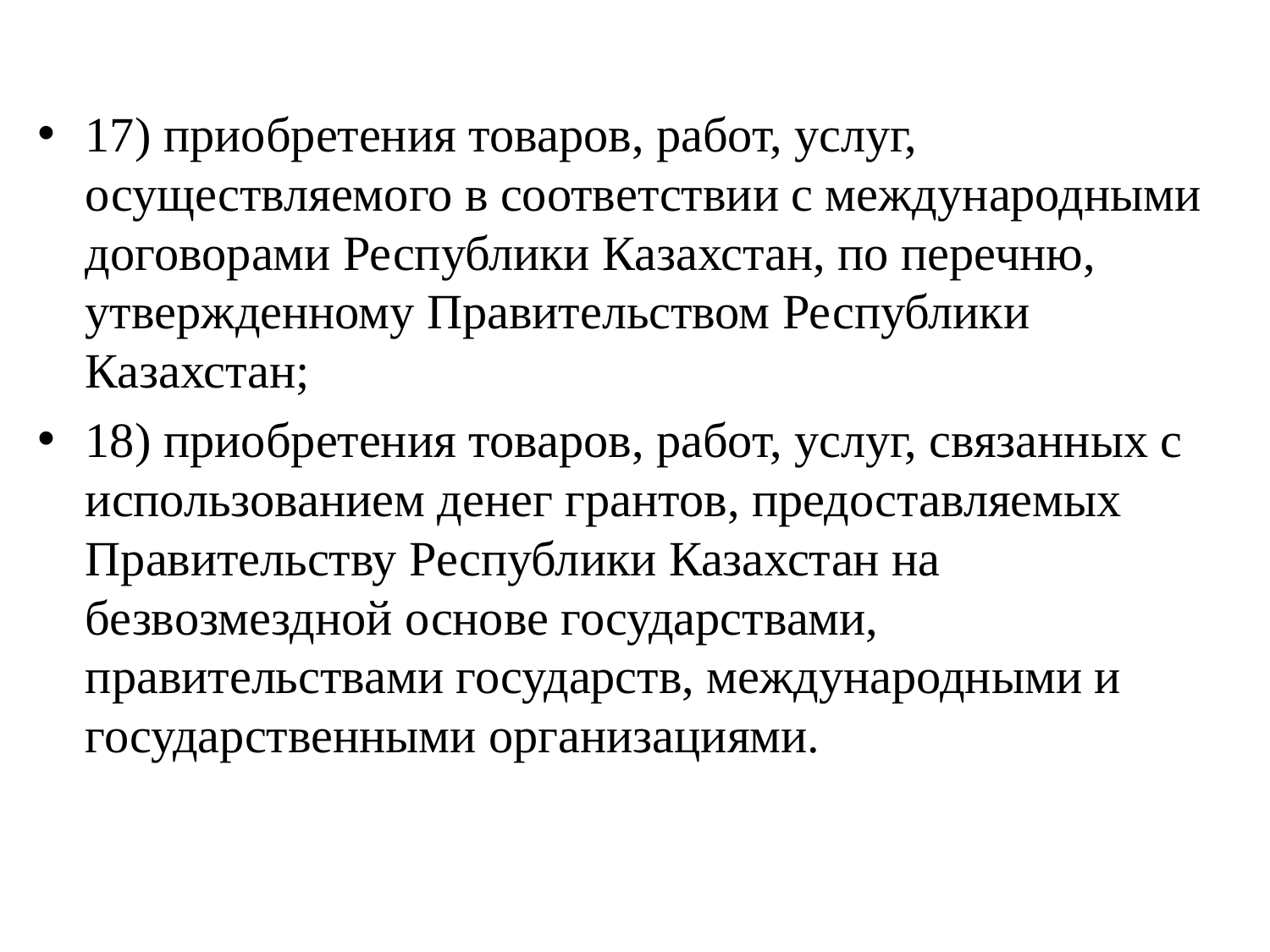

17) приобретения товаров, работ, услуг, осуществляемого в соответствии с международными договорами Республики Казахстан, по перечню, утвержденному Правительством Республики Казахстан;
18) приобретения товаров, работ, услуг, связанных с использованием денег грантов, предоставляемых Правительству Республики Казахстан на безвозмездной основе государствами, правительствами государств, международными и государственными организациями.